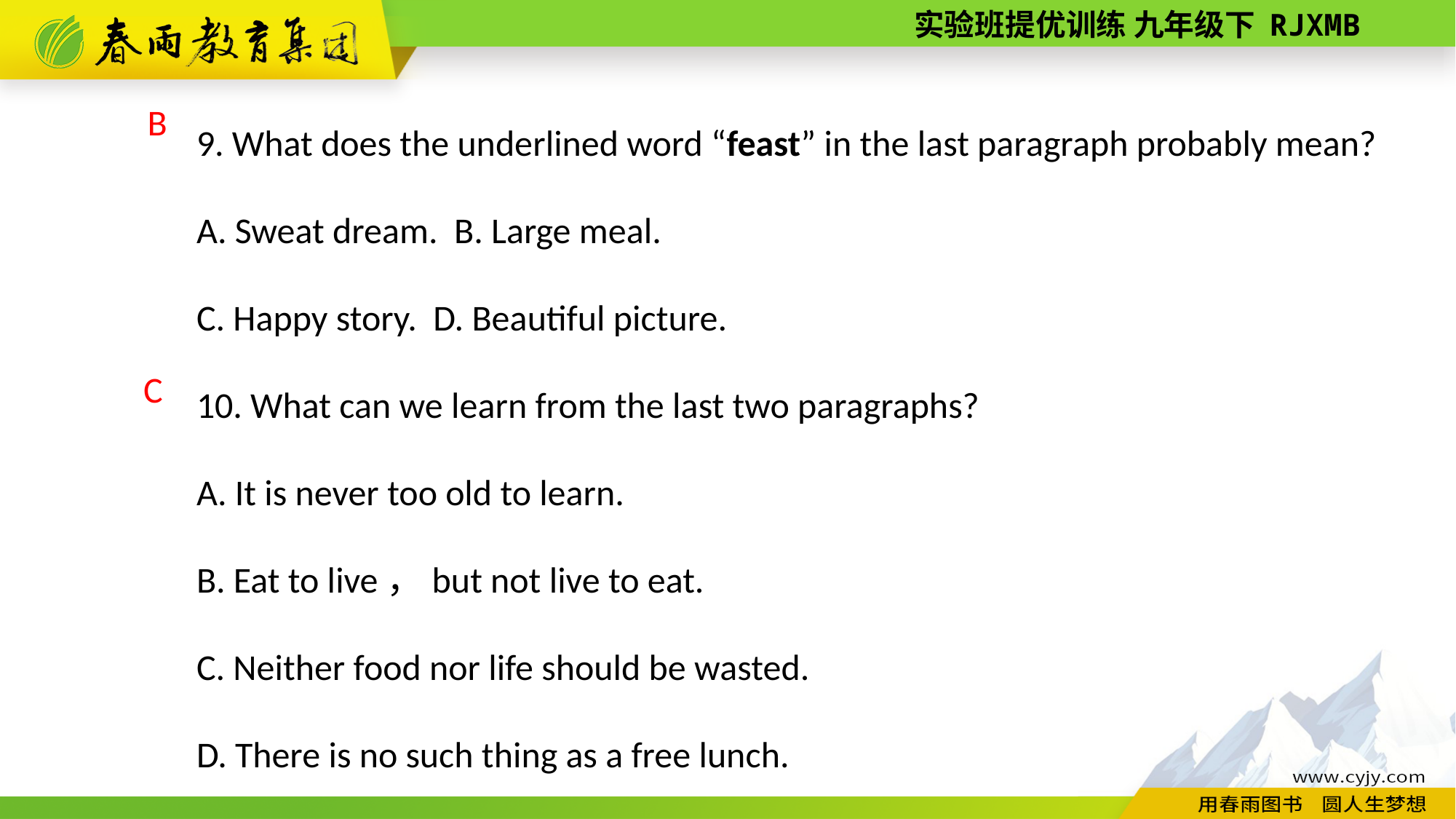

9. What does the underlined word “feast” in the last paragraph probably mean?
A. Sweat dream.  B. Large meal.
C. Happy story.  D. Beautiful picture.
10. What can we learn from the last two paragraphs?
A. It is never too old to learn.
B. Eat to live，but not live to eat.
C. Neither food nor life should be wasted.
D. There is no such thing as a free lunch.
B
C